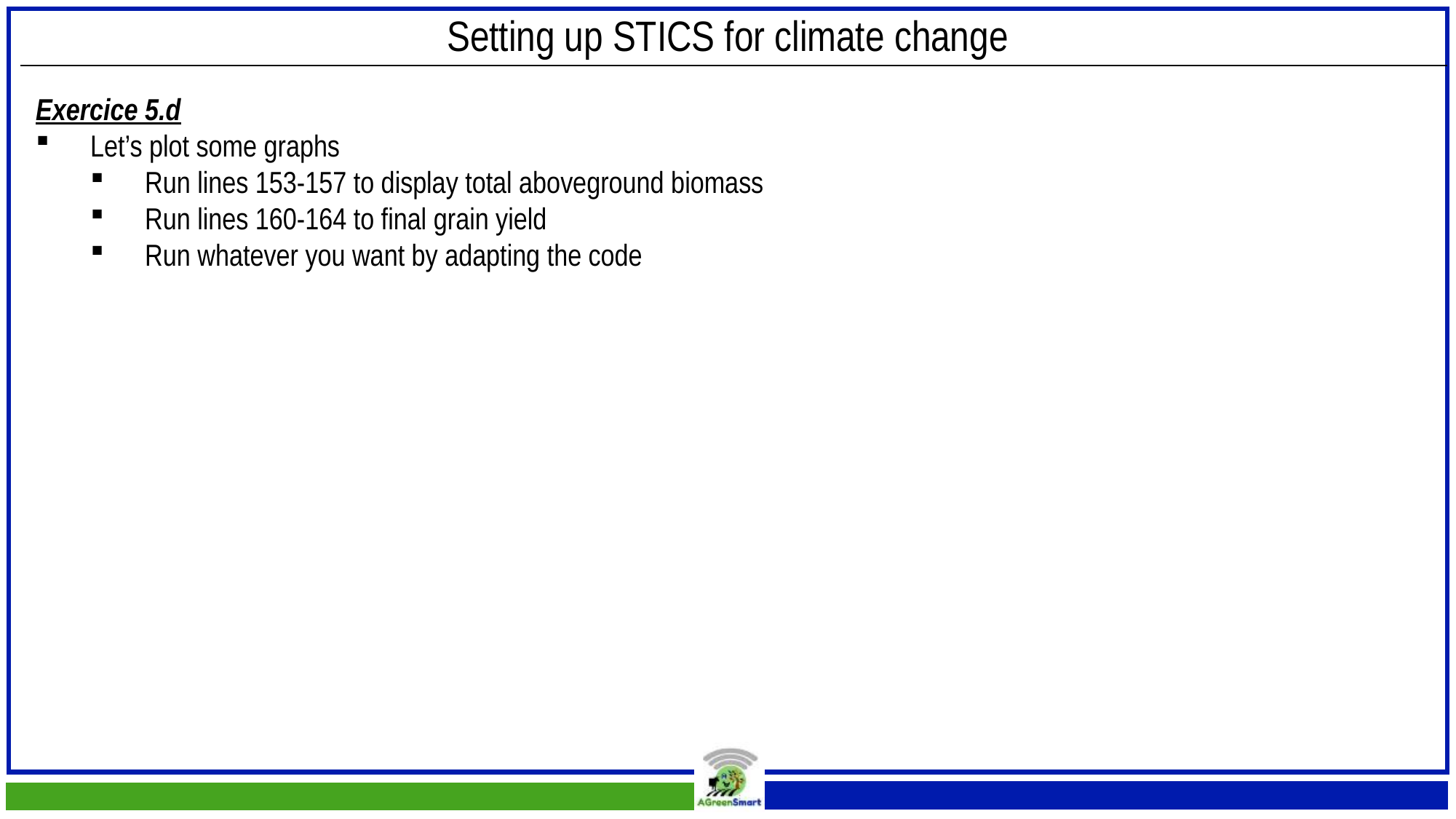

Setting up STICS for climate change
Exercice 5.d
Let’s plot some graphs
Run lines 153-157 to display total aboveground biomass
Run lines 160-164 to final grain yield
Run whatever you want by adapting the code